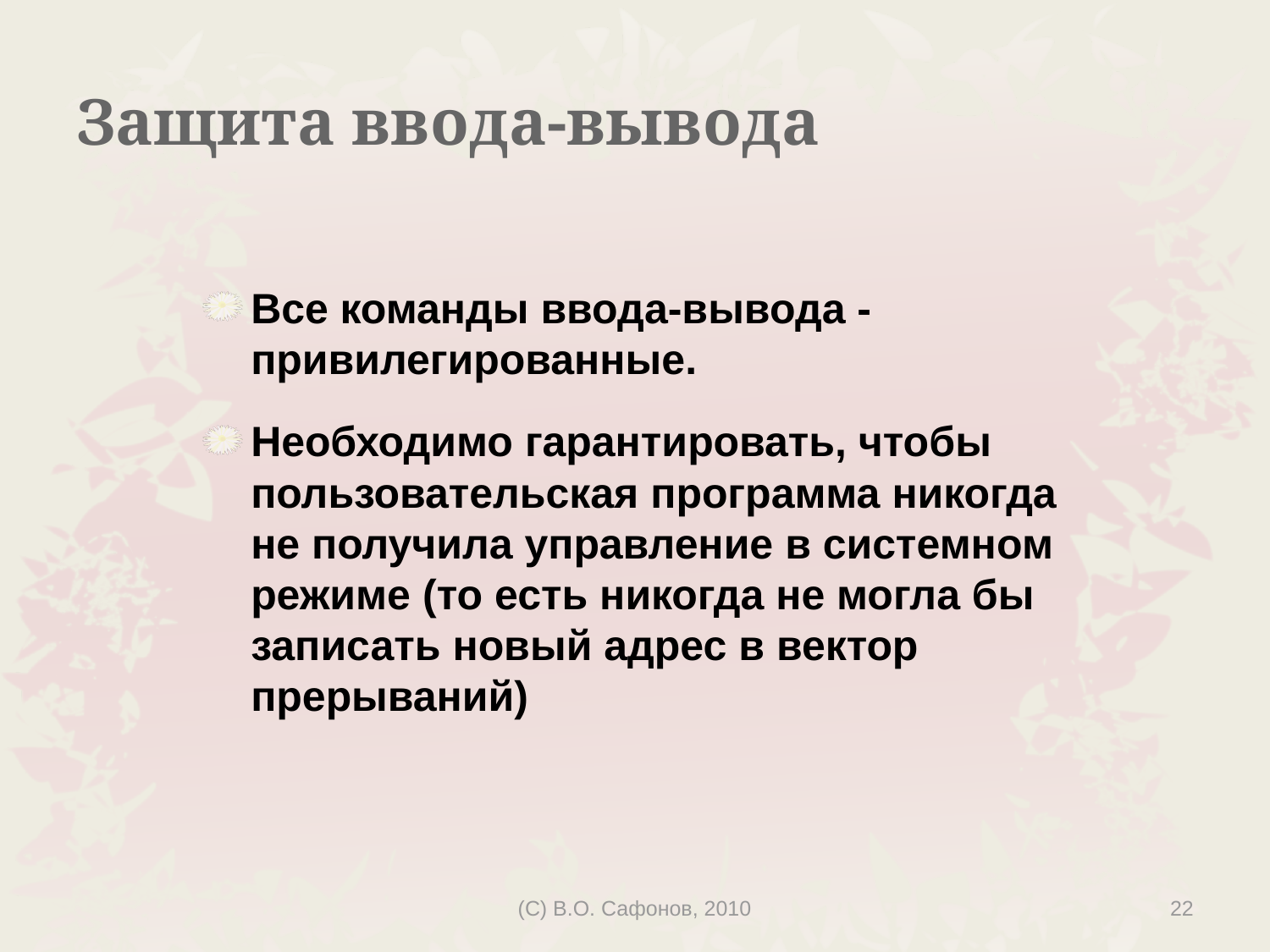

# Защита ввода-вывода
Все команды ввода-вывода - привилегированные.
Необходимо гарантировать, чтобы пользовательская программа никогда не получила управление в системном режиме (то есть никогда не могла бы записать новый адрес в вектор прерываний)

(C) В.О. Сафонов, 2010
22